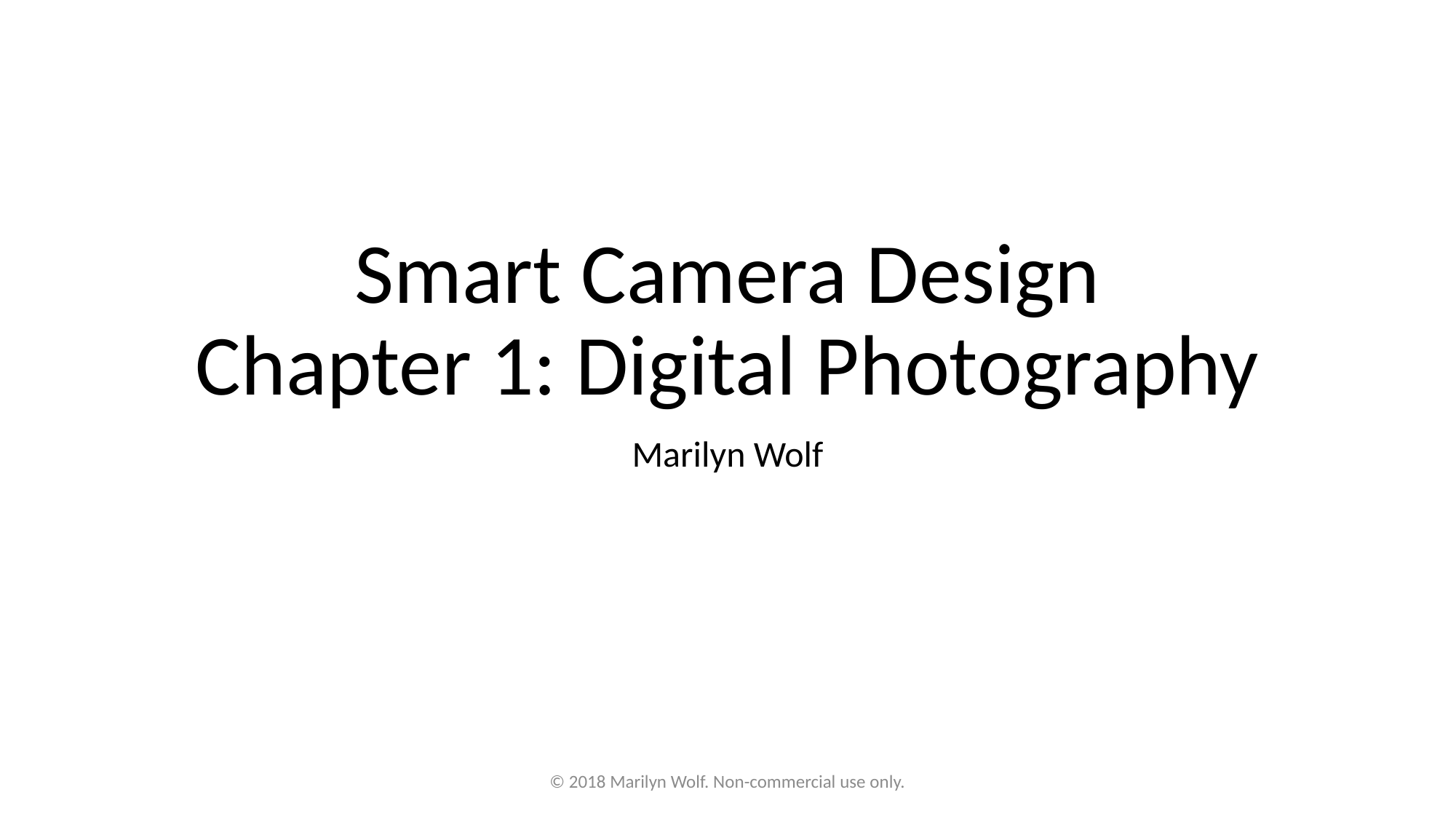

# Smart Camera Design Chapter 1: Digital Photography
Marilyn Wolf
© 2018 Marilyn Wolf. Non-commercial use only.